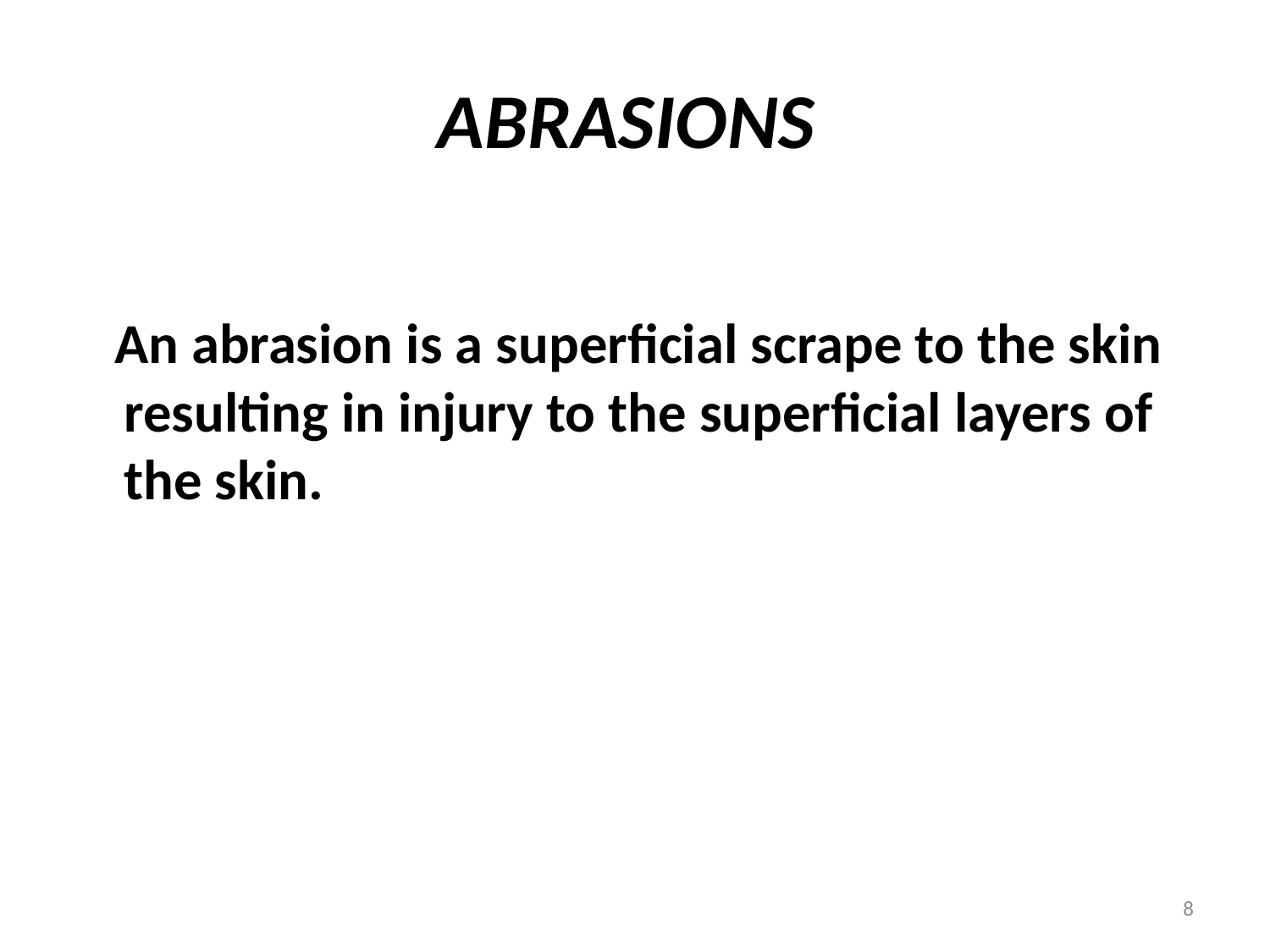

# ABRASIONS

   An abrasion is a superficial scrape to the skin resulting in injury to the superficial layers of the skin.

8